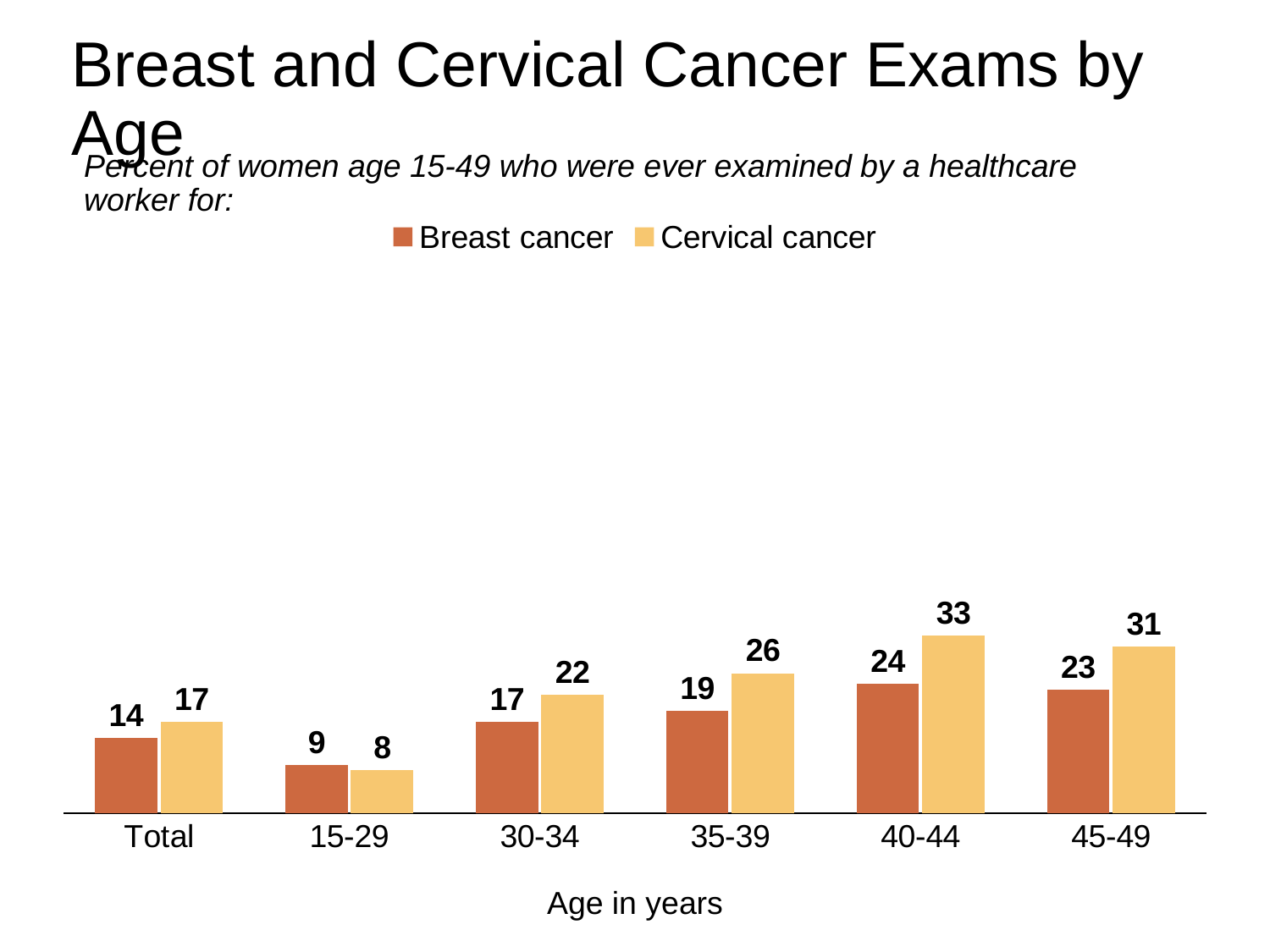

# Breast and Cervical Cancer Exams by Age
Percent of women age 15-49 who were ever examined by a healthcare worker for:

### Chart

| Category | Breast cancer | Cervical cancer |
|---|---|---|
| Total | 14.0 | 17.0 |
| 15-29 | 9.0 | 8.0 |
| 30-34 | 17.0 | 22.0 |
| 35-39 | 19.0 | 26.0 |
| 40-44 | 24.0 | 33.0 |
| 45-49 | 23.0 | 31.0 |
Age in years